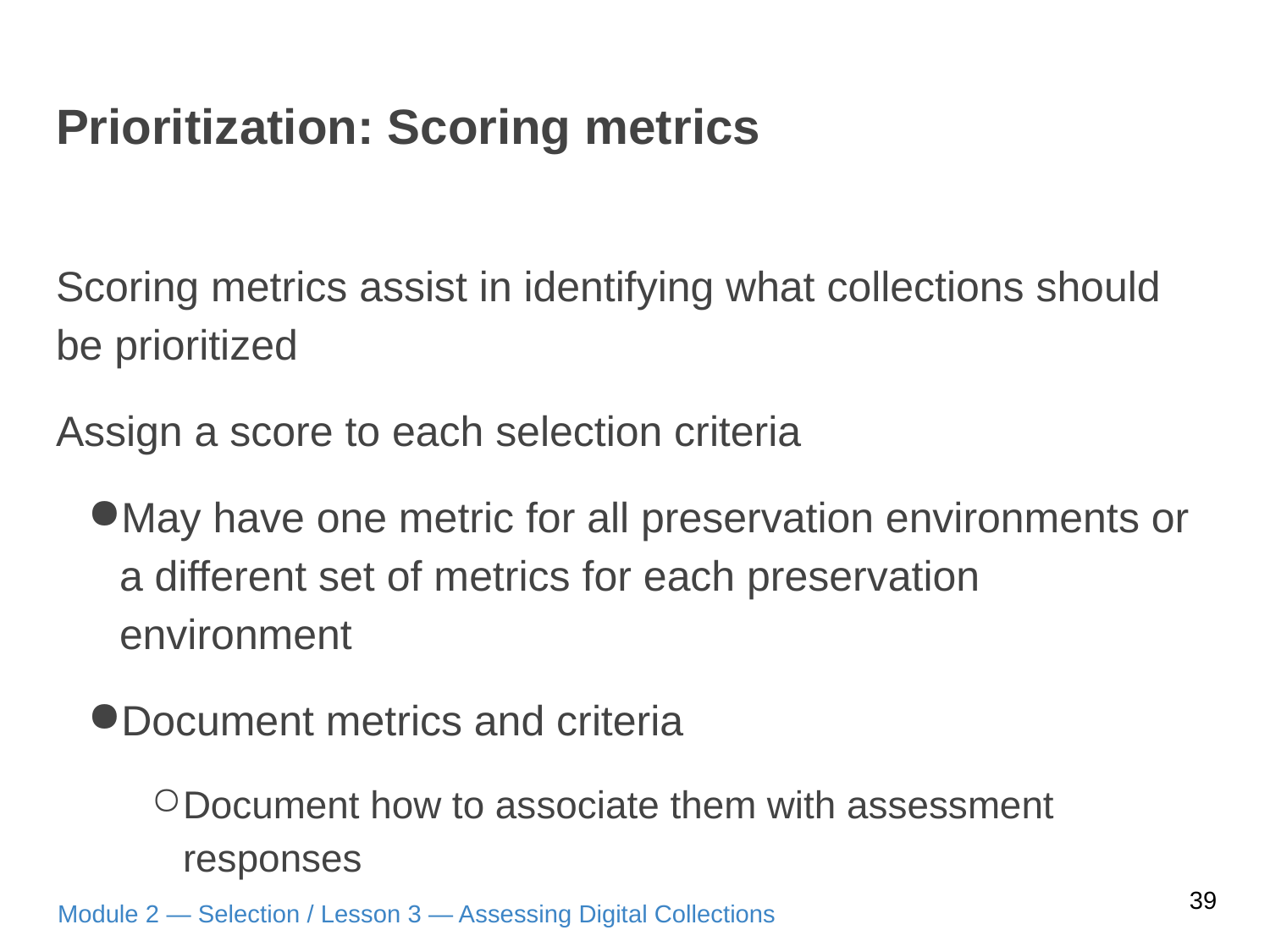

# Prioritization: Scoring metrics
Scoring metrics assist in identifying what collections should be prioritized
Assign a score to each selection criteria
May have one metric for all preservation environments or a different set of metrics for each preservation environment
Document metrics and criteria
Document how to associate them with assessment responses
39
Module 2 — Selection / Lesson 3 — Assessing Digital Collections